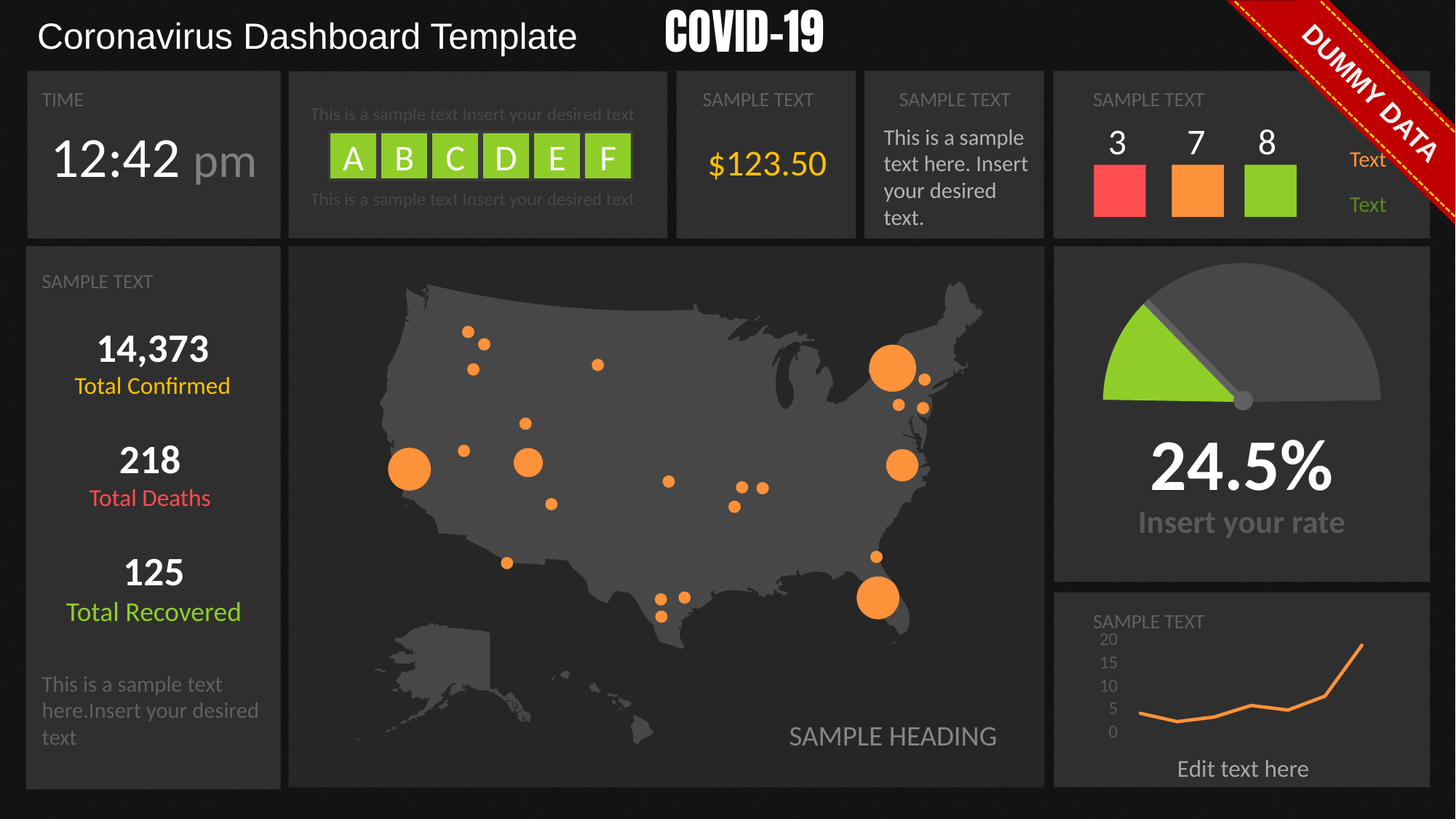

DUMMY DATA
COVID-19
Coronavirus Dashboard Template

TIME
SAMPLE TEXT
SAMPLE TEXT
SAMPLE TEXT
Text
This is a sample text Insert your desired text
3
7
8
12:42 pm
This is a sample text here. Insert your desired text.
A
B
C
D
E
F
$123.50
Text

This is a sample text Insert your desired text
Text

SAMPLE TEXT

14,373
Total Confirmed

24.5%
218
Total Deaths
Insert your rate
125
Total Recovered

SAMPLE TEXT

### Chart

| Category | Series 1 |
|---|---|
| Category 1 | 4.3 |
| Category 2 | 2.5 |
| Category 3 | 3.5 |
| Category 4 | 6.0 |
This is a sample text here.Insert your desired text
SAMPLE HEADING
Edit text here